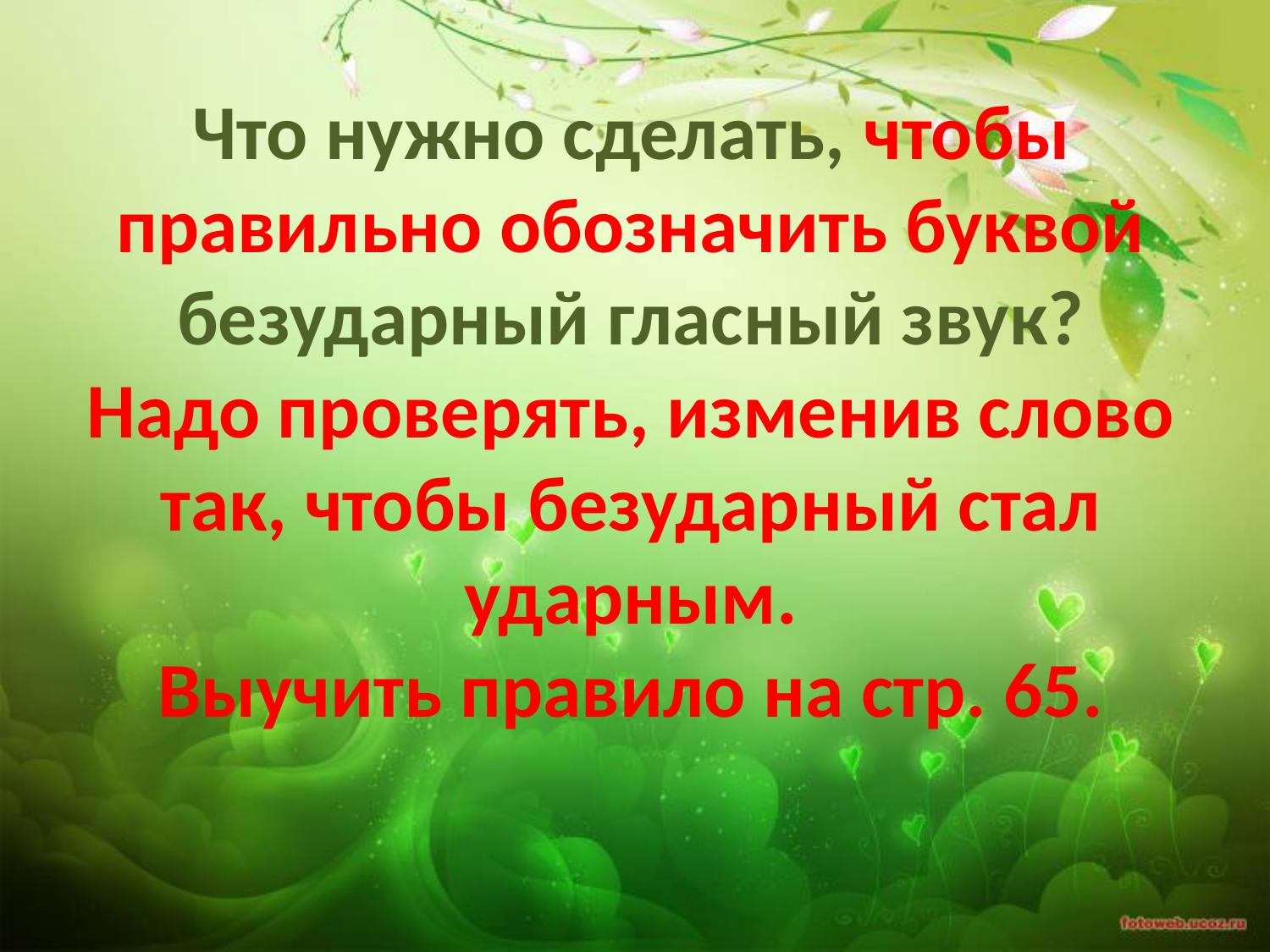

# Что нужно сделать, чтобы правильно обозначить буквой безударный гласный звук? Надо проверять, изменив слово так, чтобы безударный стал ударным. Выучить правило на стр. 65.